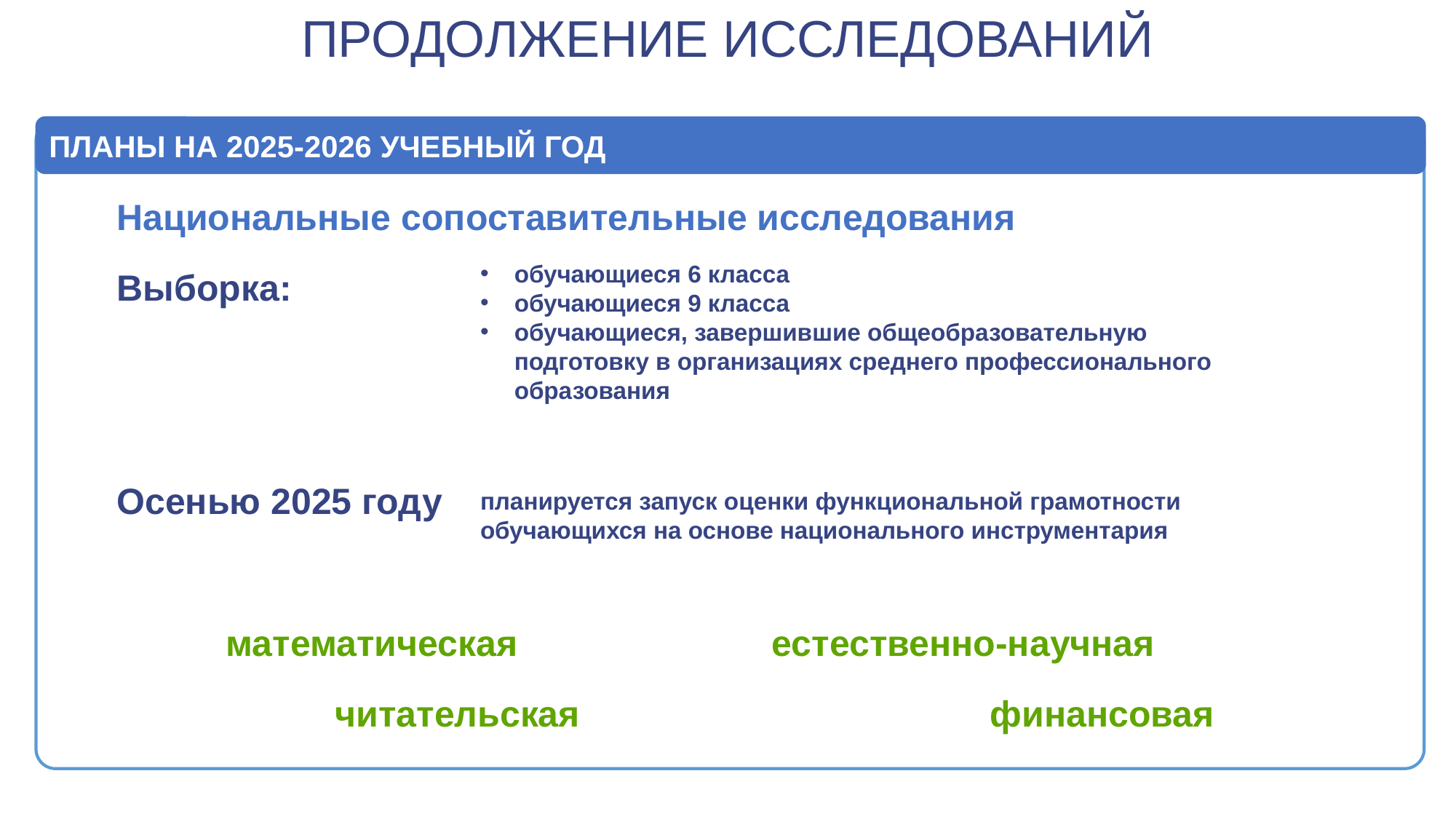

ПРОДОЛЖЕНИЕ ИССЛЕДОВАНИЙ
ПЛАНЫ НА 2025-2026 УЧЕБНЫЙ ГОД

Национальные сопоставительные исследования
Выборка:

Осенью 2025 году

	математическая			естественно-научная
		читательская				финансовая
обучающиеся 6 класса
обучающиеся 9 класса
обучающиеся, завершившие общеобразовательную подготовку в организациях среднего профессионального образования

планируется запуск оценки функциональной грамотности обучающихся на основе национального инструментария